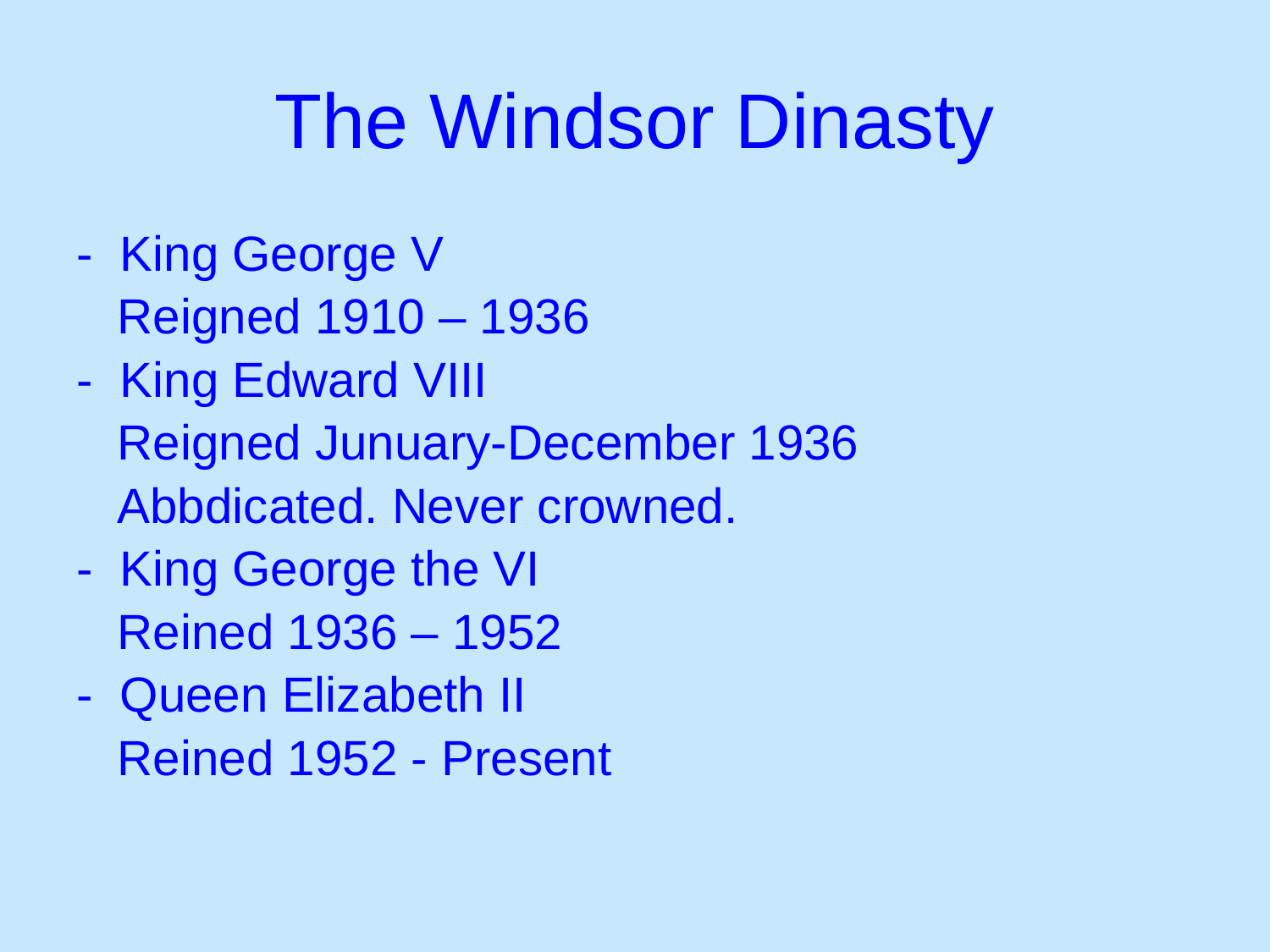

# The Windsor Dinasty
-  King George V
   Reigned 1910 – 1936
-  King Edward VIII
   Reigned Junuary-December 1936
   Abbdicated. Never crowned.
-  King George the VI
   Reined 1936 – 1952
-  Queen Elizabeth II
   Reined 1952 - Present